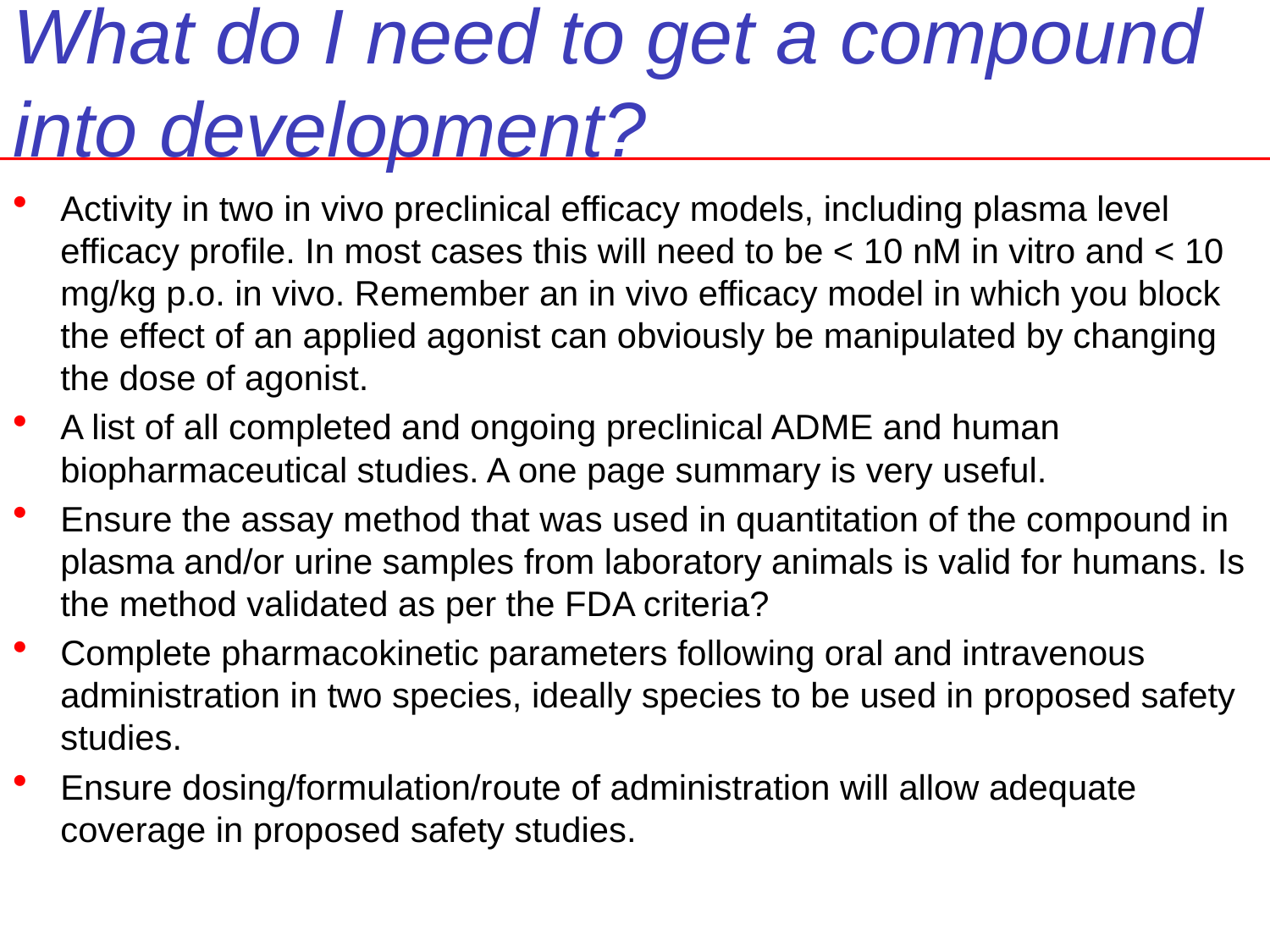

# What do I need to get a compound into development?
Activity in two in vivo preclinical efficacy models, including plasma level efficacy profile. In most cases this will need to be < 10 nM in vitro and < 10 mg/kg p.o. in vivo. Remember an in vivo efficacy model in which you block the effect of an applied agonist can obviously be manipulated by changing the dose of agonist.
A list of all completed and ongoing preclinical ADME and human biopharmaceutical studies. A one page summary is very useful.
Ensure the assay method that was used in quantitation of the compound in plasma and/or urine samples from laboratory animals is valid for humans. Is the method validated as per the FDA criteria?
Complete pharmacokinetic parameters following oral and intravenous administration in two species, ideally species to be used in proposed safety studies.
Ensure dosing/formulation/route of administration will allow adequate coverage in proposed safety studies.